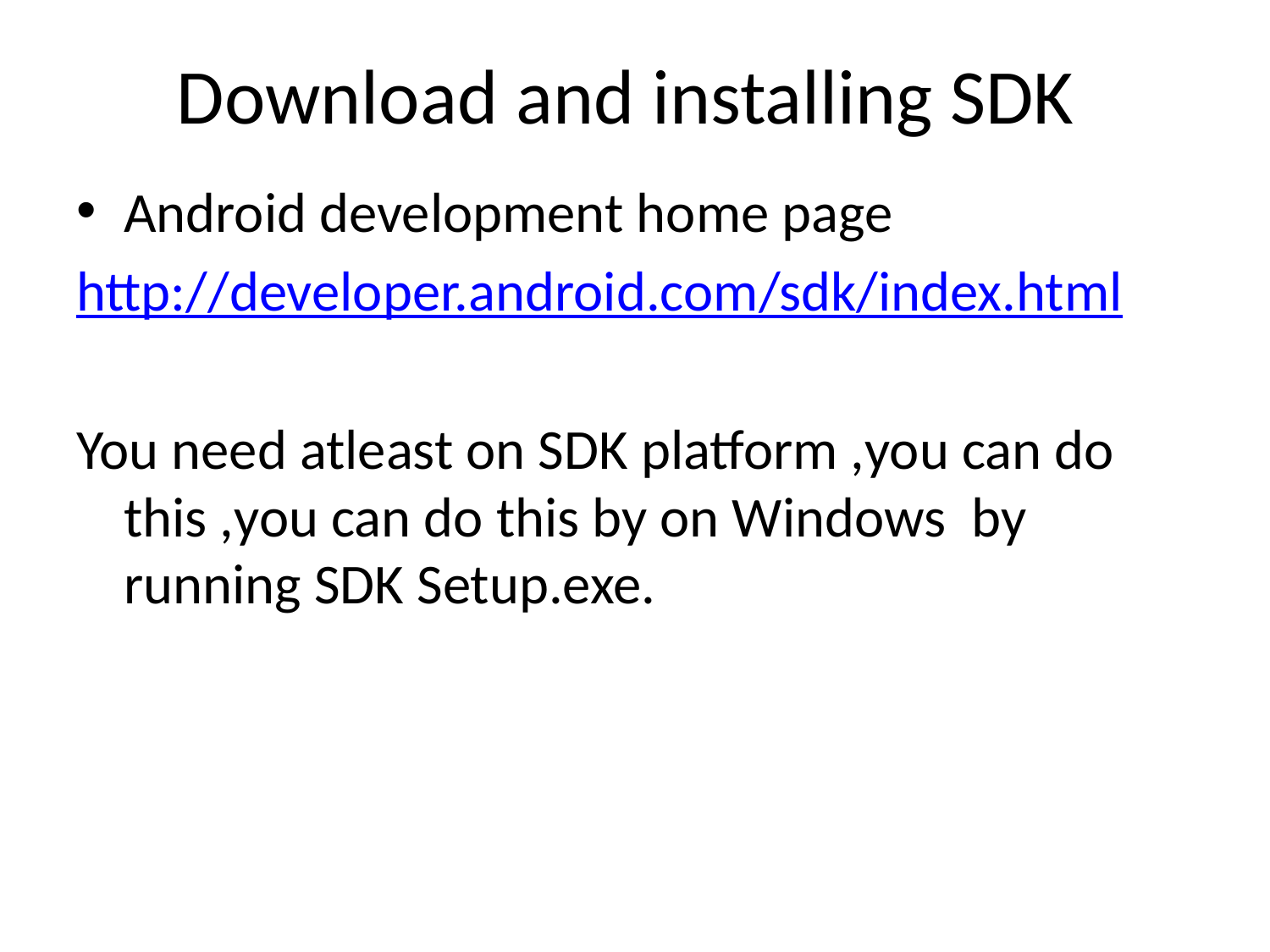

# Download and installing SDK
Android development home page
http://developer.android.com/sdk/index.html

You need atleast on SDK platform ,you can do this ,you can do this by on Windows  by running SDK Setup.exe.